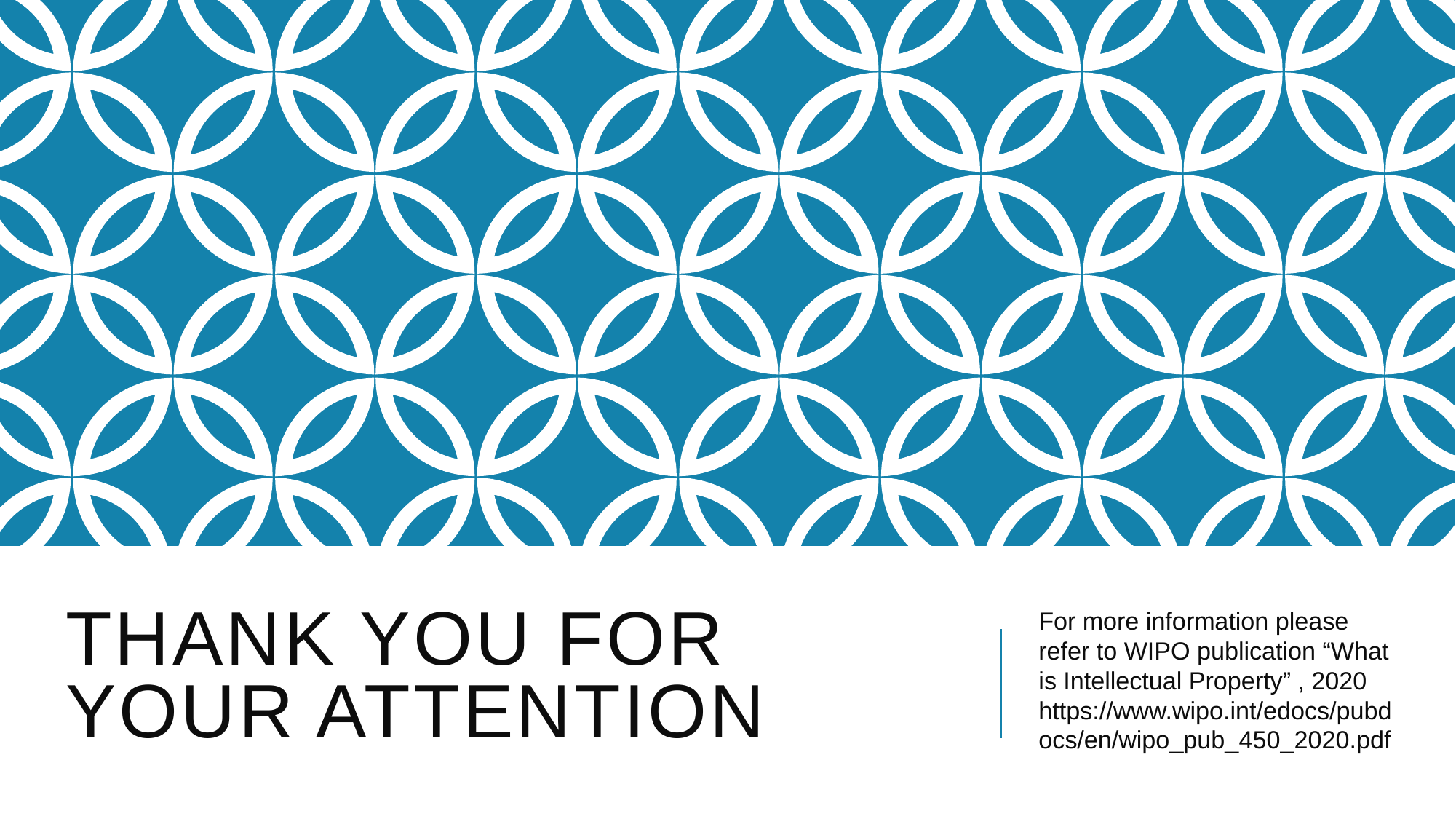

# THANK YOU FOR YOUR ATTENTION
For more information please refer to WIPO publication “What is Intellectual Property” , 2020 https://www.wipo.int/edocs/pubdocs/en/wipo_pub_450_2020.pdf